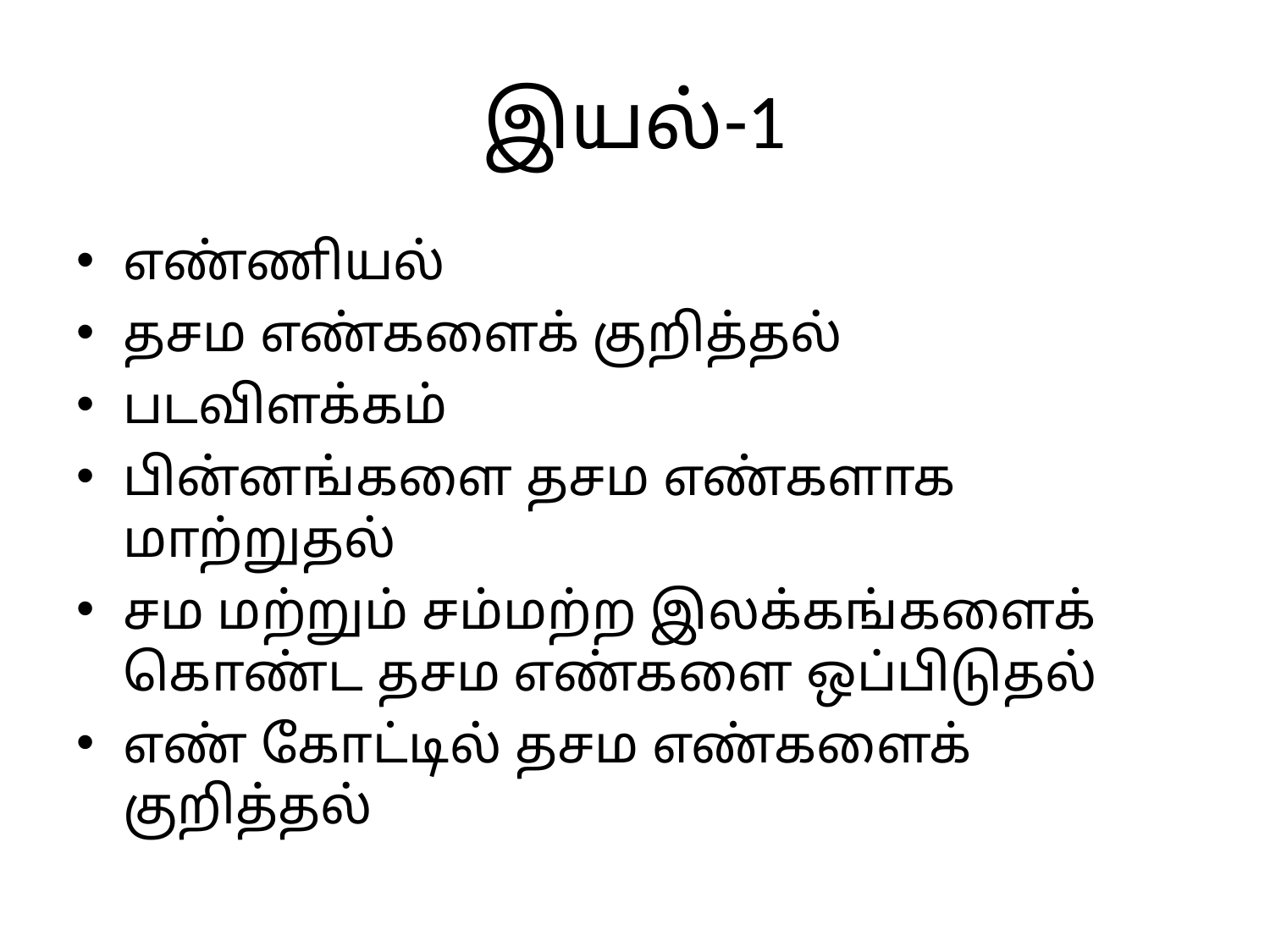

# இயல்-1
எண்ணியல்
தசம எண்களைக் குறித்தல்
படவிளக்கம்
பின்னங்களை தசம எண்களாக மாற்றுதல்
சம மற்றும் சம்மற்ற இலக்கங்களைக் கொண்ட தசம எண்களை ஒப்பிடுதல்
எண் கோட்டில் தசம எண்களைக் குறித்தல்